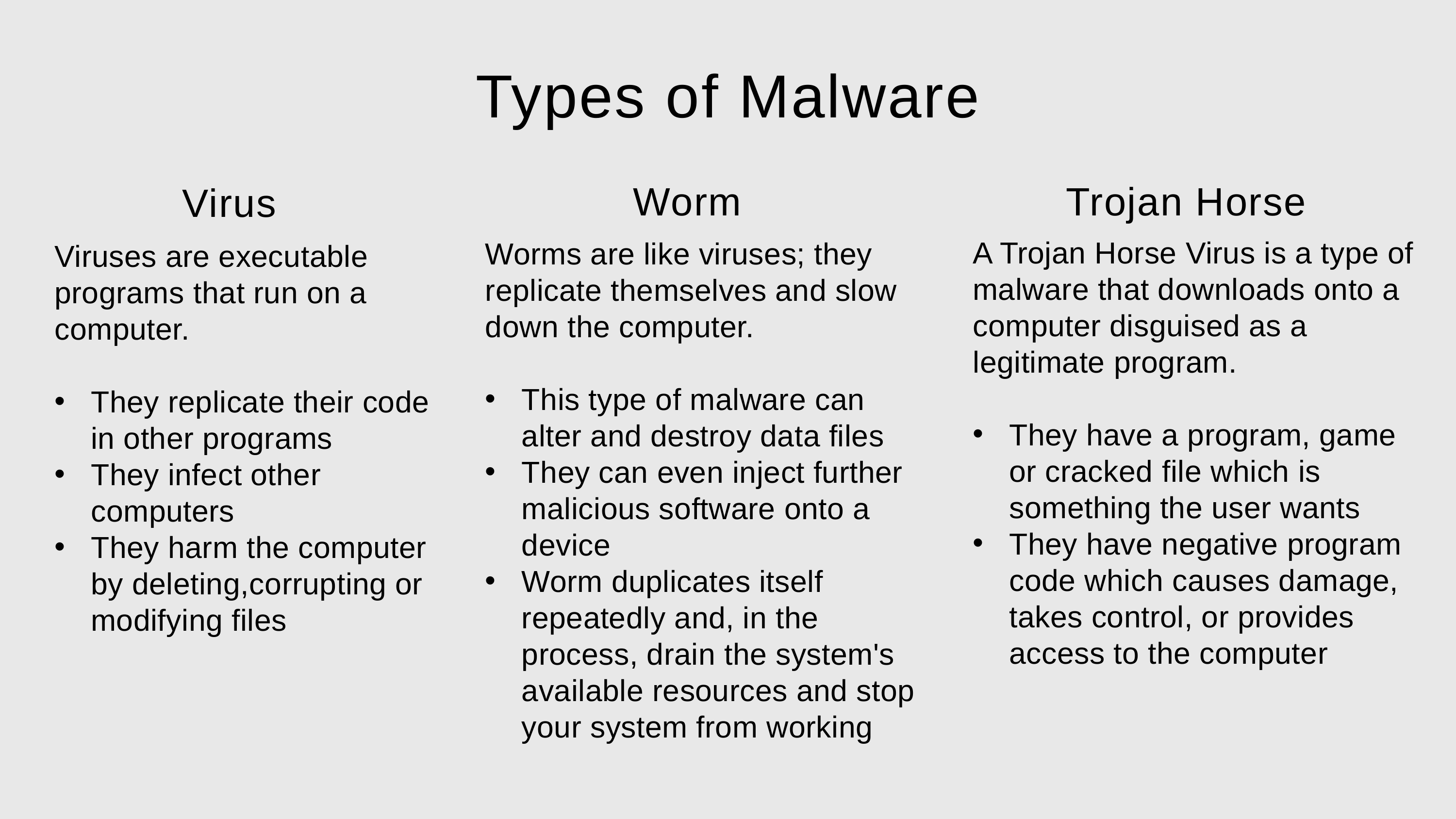

Types of Malware
Worm
Trojan Horse
Virus
A Trojan Horse Virus is a type of malware that downloads onto a computer disguised as a legitimate program.

They have a program, game or cracked​ file which is something the user wants
They have negative program code which​ causes damage, takes control, or provides​ access to the computer​
Worms are like viruses; they replicate themselves and slow down the computer.

This type of malware can alter and destroy data files
They can even inject further malicious software onto a device
Worm duplicates itself repeatedly and, in the process, drain the system's available resources and stop your system from working
Viruses are executable programs ​that run on a computer.​

They replicate their code in other programs
They infect other computers​
They harm the computer by deleting,​corrupting or modifying files